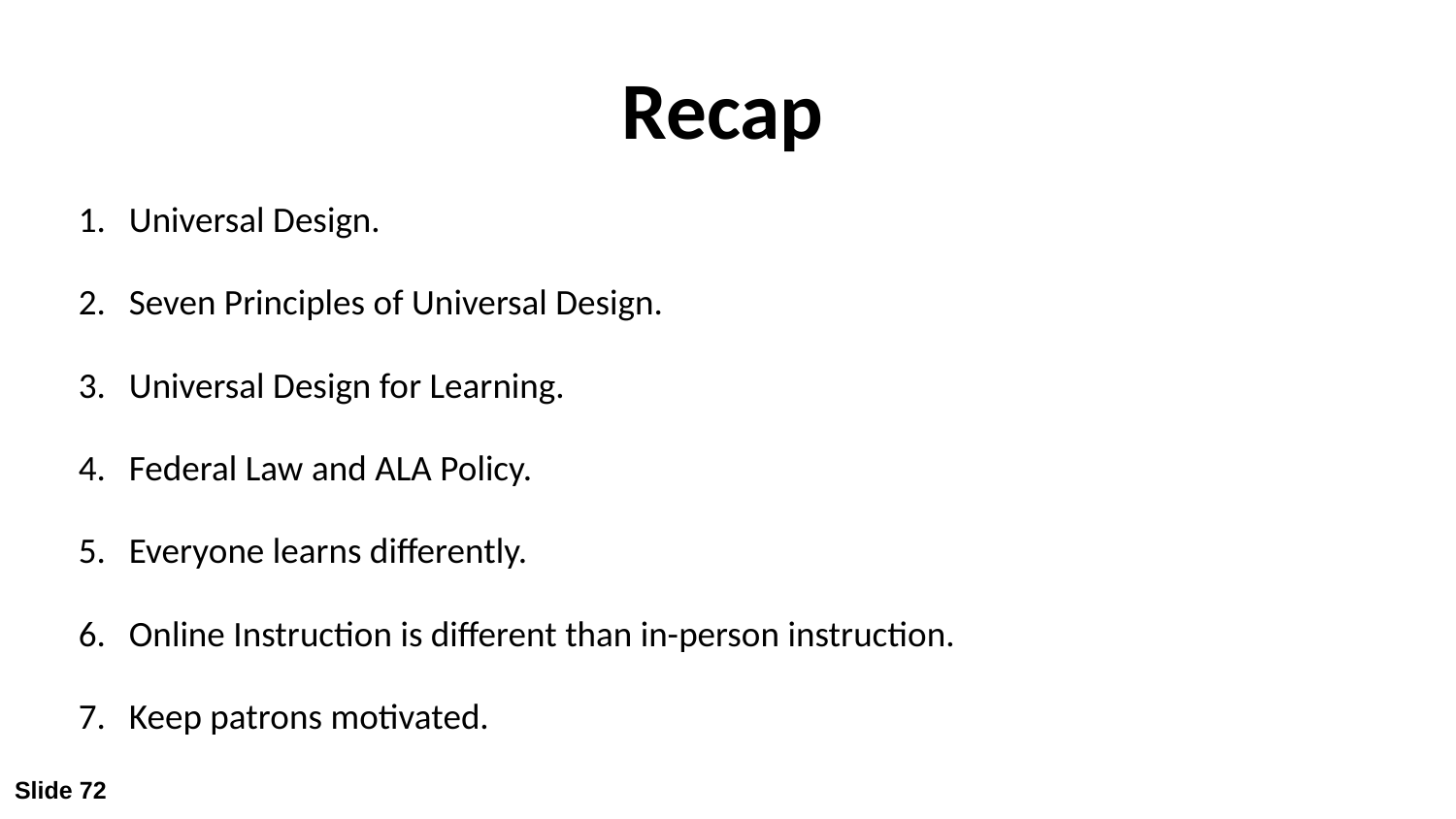

# Recap
Universal Design.
Seven Principles of Universal Design.
Universal Design for Learning.
Federal Law and ALA Policy.
Everyone learns differently.
Online Instruction is different than in-person instruction.
Keep patrons motivated.
Slide 72